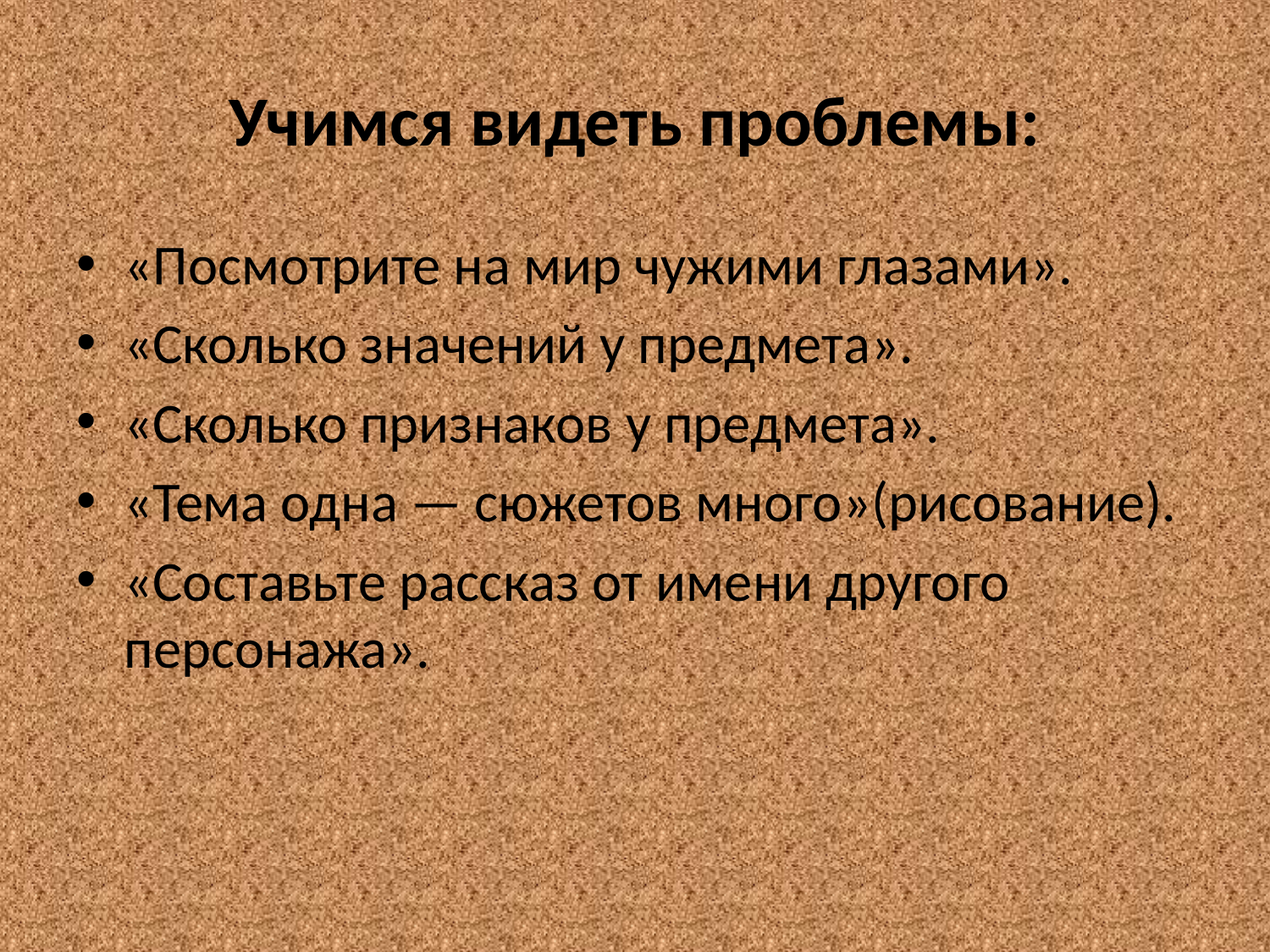

# Учимся видеть проблемы:
«Посмотрите на мир чужими глазами».
«Сколько значений у предмета».
«Сколько признаков у предмета».
«Тема одна — сюжетов много»(рисование).
«Составьте рассказ от имени другого персонажа».